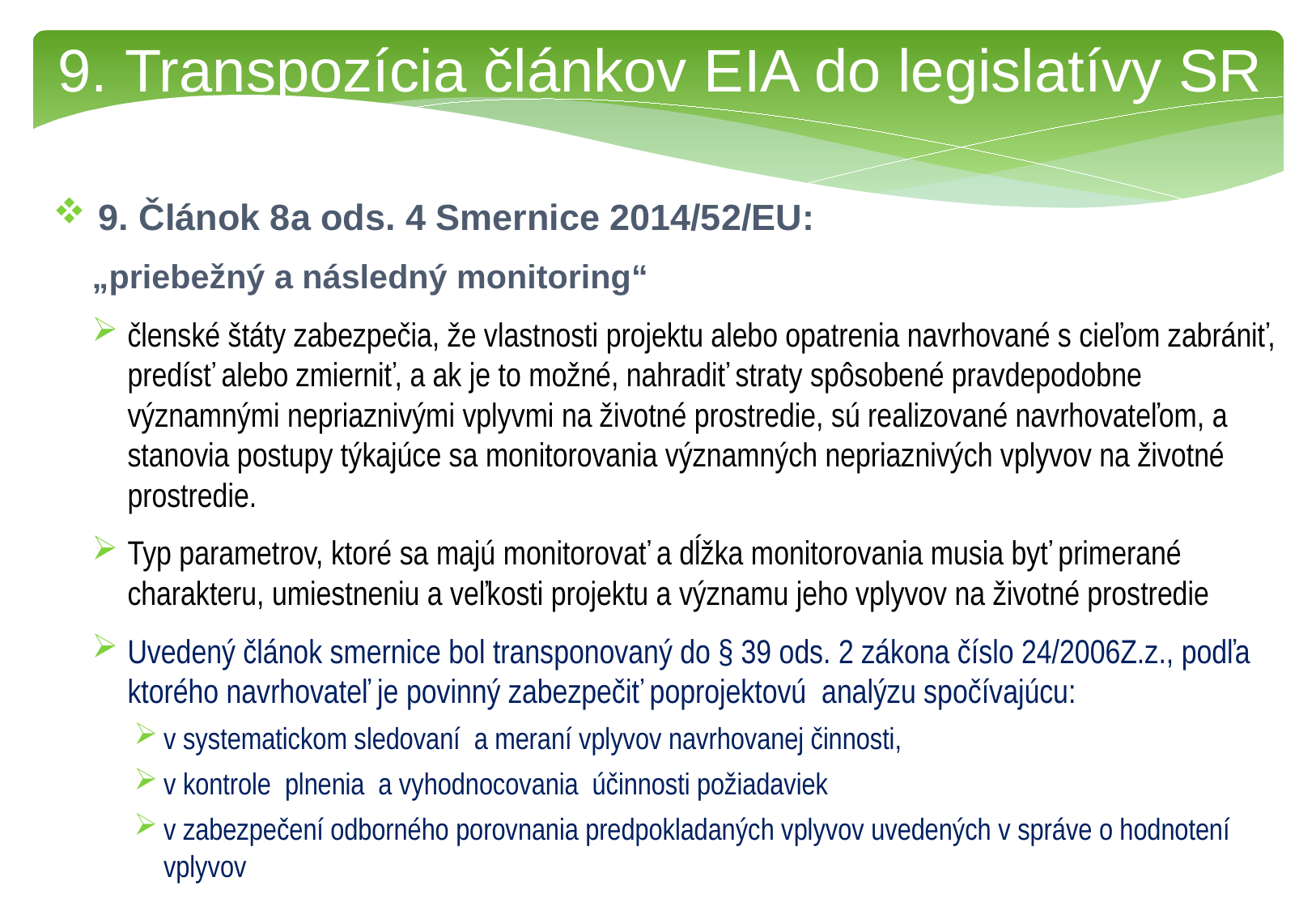

9. Transpozícia článkov EIA do legislatívy SR
 9. Článok 8a ods. 4 Smernice 2014/52/EU:
„priebežný a následný monitoring“
členské štáty zabezpečia, že vlastnosti projektu alebo opatrenia navrhované s cieľom zabrániť, predísť alebo zmierniť, a ak je to možné, nahradiť straty spôsobené pravdepodobne významnými nepriaznivými vplyvmi na životné prostredie, sú realizované navrhovateľom, a stanovia postupy týkajúce sa monitorovania významných nepriaznivých vplyvov na životné prostredie.
Typ parametrov, ktoré sa majú monitorovať a dĺžka monitorovania musia byť primerané charakteru, umiestneniu a veľkosti projektu a významu jeho vplyvov na životné prostredie
Uvedený článok smernice bol transponovaný do § 39 ods. 2 zákona číslo 24/2006Z.z., podľa ktorého navrhovateľ je povinný zabezpečiť poprojektovú  analýzu spočívajúcu:
v systematickom sledovaní  a meraní vplyvov navrhovanej činnosti,
v kontrole  plnenia  a vyhodnocovania  účinnosti požiadaviek
v zabezpečení odborného porovnania predpokladaných vplyvov uvedených v správe o hodnotení  vplyvov